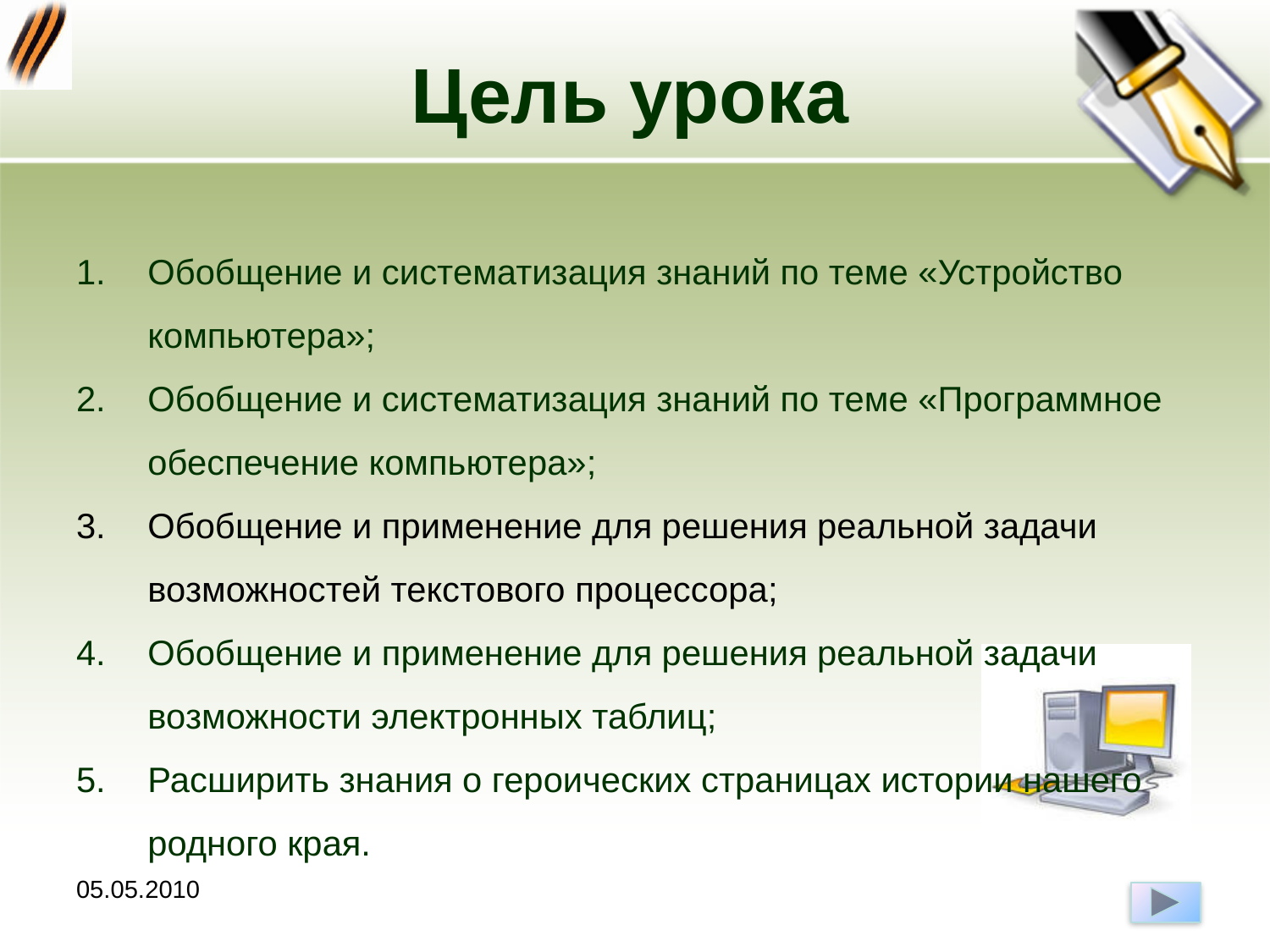

# Цель урока
Обобщение и систематизация знаний по теме «Устройство компьютера»;
Обобщение и систематизация знаний по теме «Программное обеспечение компьютера»;
Обобщение и применение для решения реальной задачи возможностей текстового процессора;
Обобщение и применение для решения реальной задачи возможности электронных таблиц;
Расширить знания о героических страницах истории нашего родного края.
05.05.2010